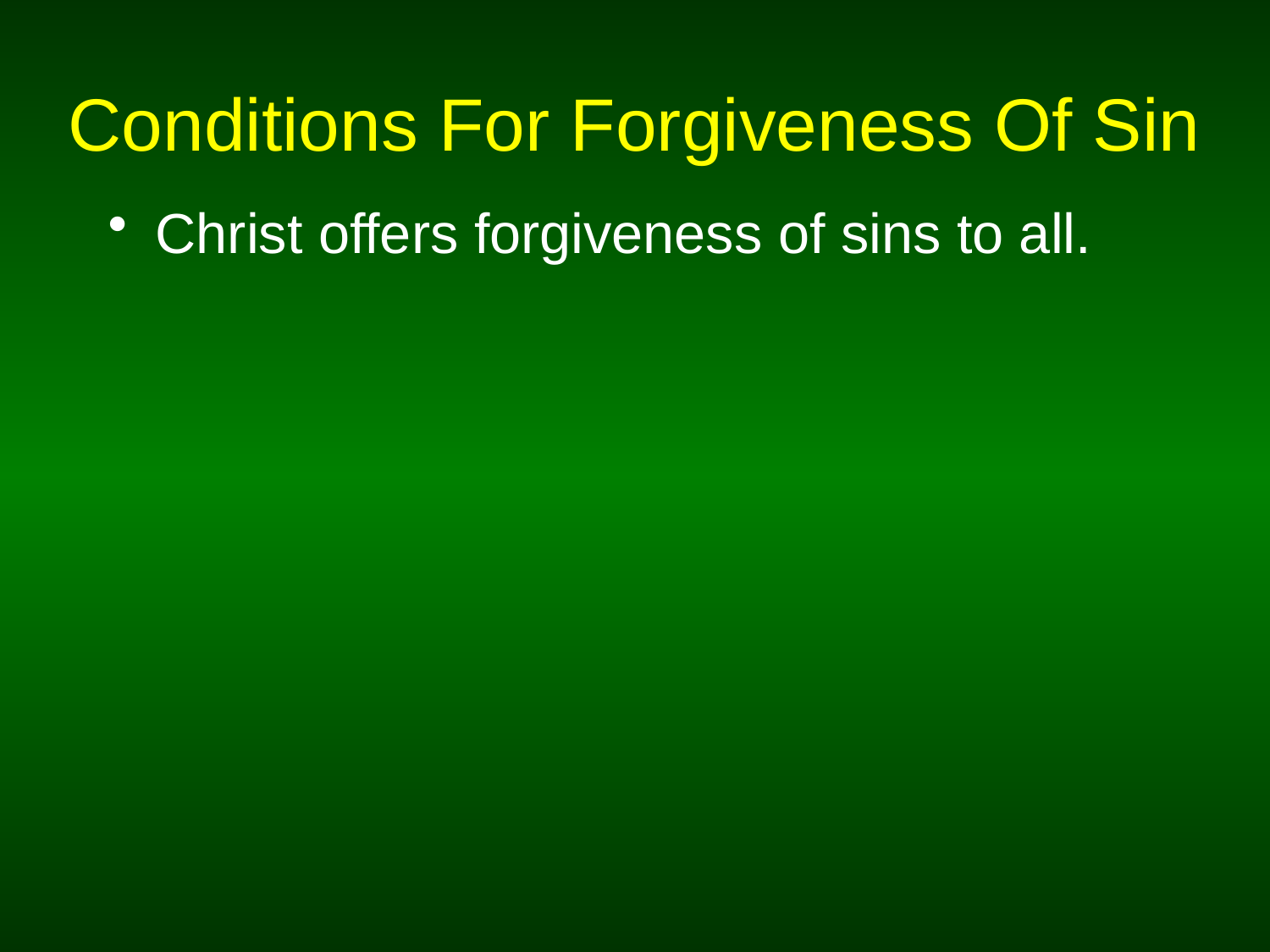

# Conditions For Forgiveness Of Sin
Christ offers forgiveness of sins to all.